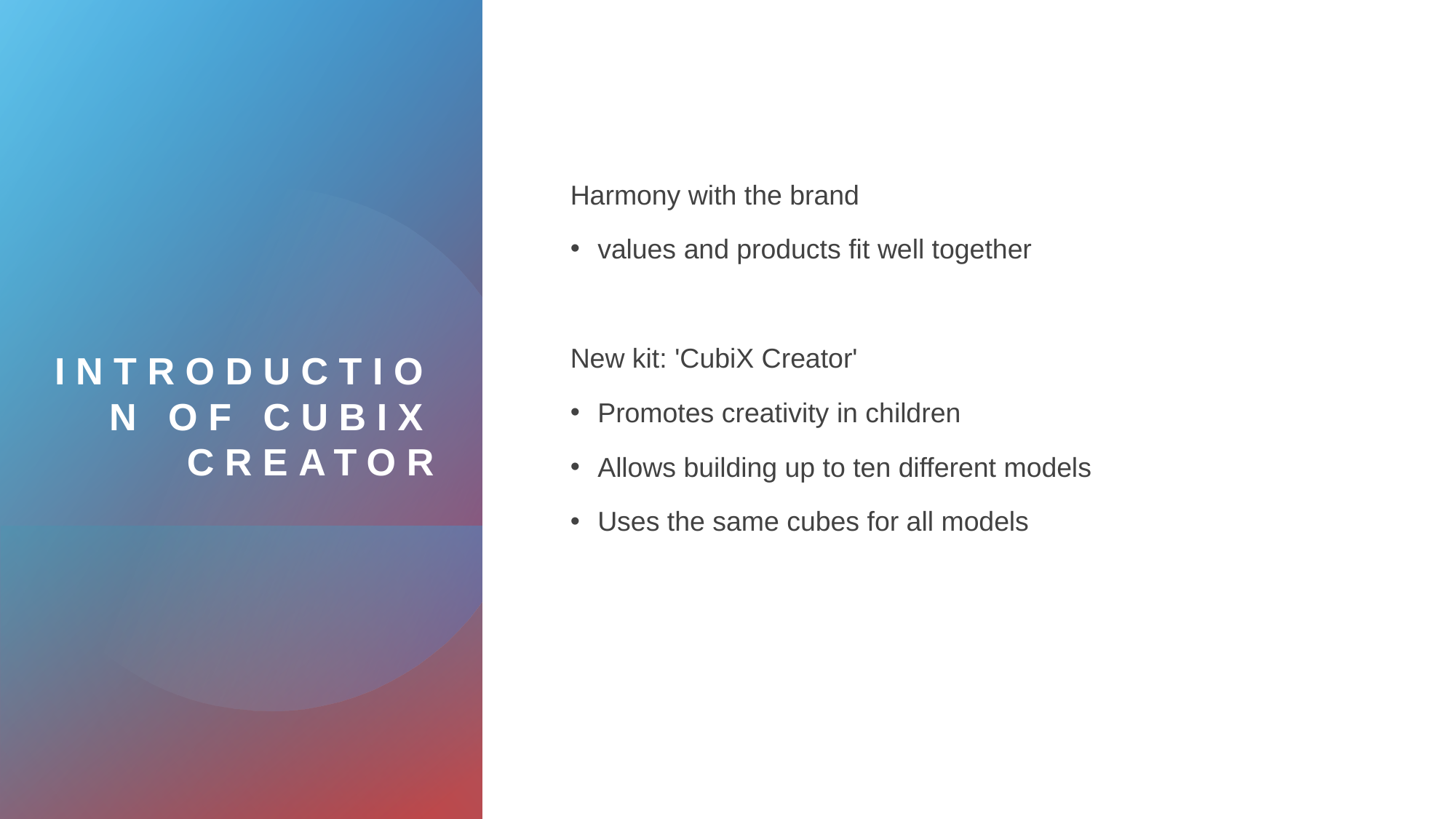

# IntrODUCTION OF CubiX Creator

Harmony with the brand
values and products fit well together

New kit: 'CubiX Creator'
Promotes creativity in children
Allows building up to ten different models
Uses the same cubes for all models